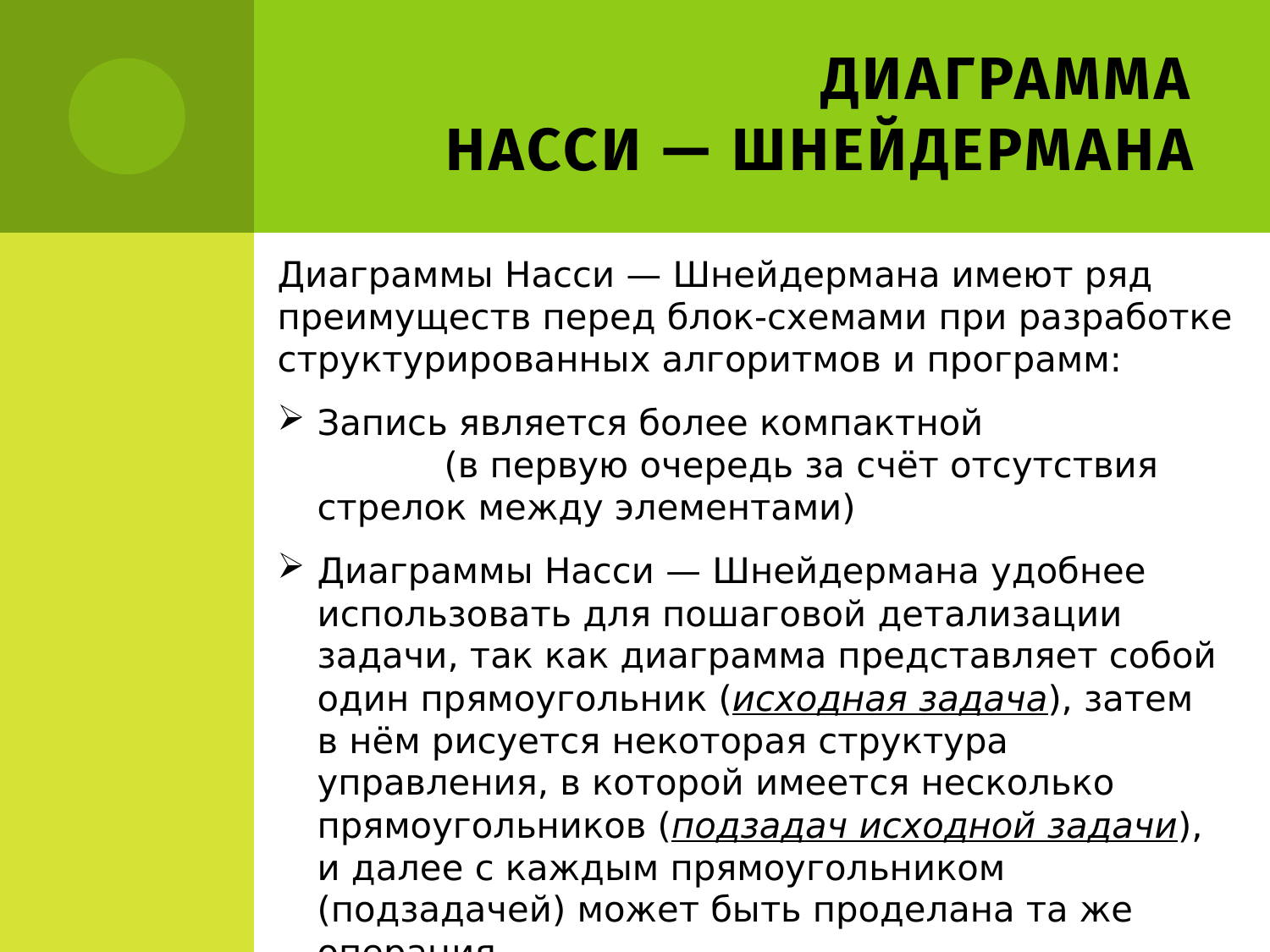

# Диаграмма Насси — Шнейдермана
Диа­грам­мы Насси — Шней­дер­ма­на имеют ряд   пре­иму­ществ перед блок-схе­ма­ми при раз­ра­бот­ке струк­ту­ри­ро­ван­ных ал­го­рит­мов и программ:
Запись является более компактной 			(в первую очередь за счёт отсутствия 	стрелок между элементами)
Диаграммы Насси — Шнейдермана удобнее использовать для пошаговой детализации задачи, так как диаграмма представляет собой один прямоугольник (исходная задача), затем   в нём рисуется некоторая структура управления, в которой имеется несколько прямоугольников (подзадач исходной задачи), и далее с каждым прямоугольником (подзадачей) может быть проделана та же операция